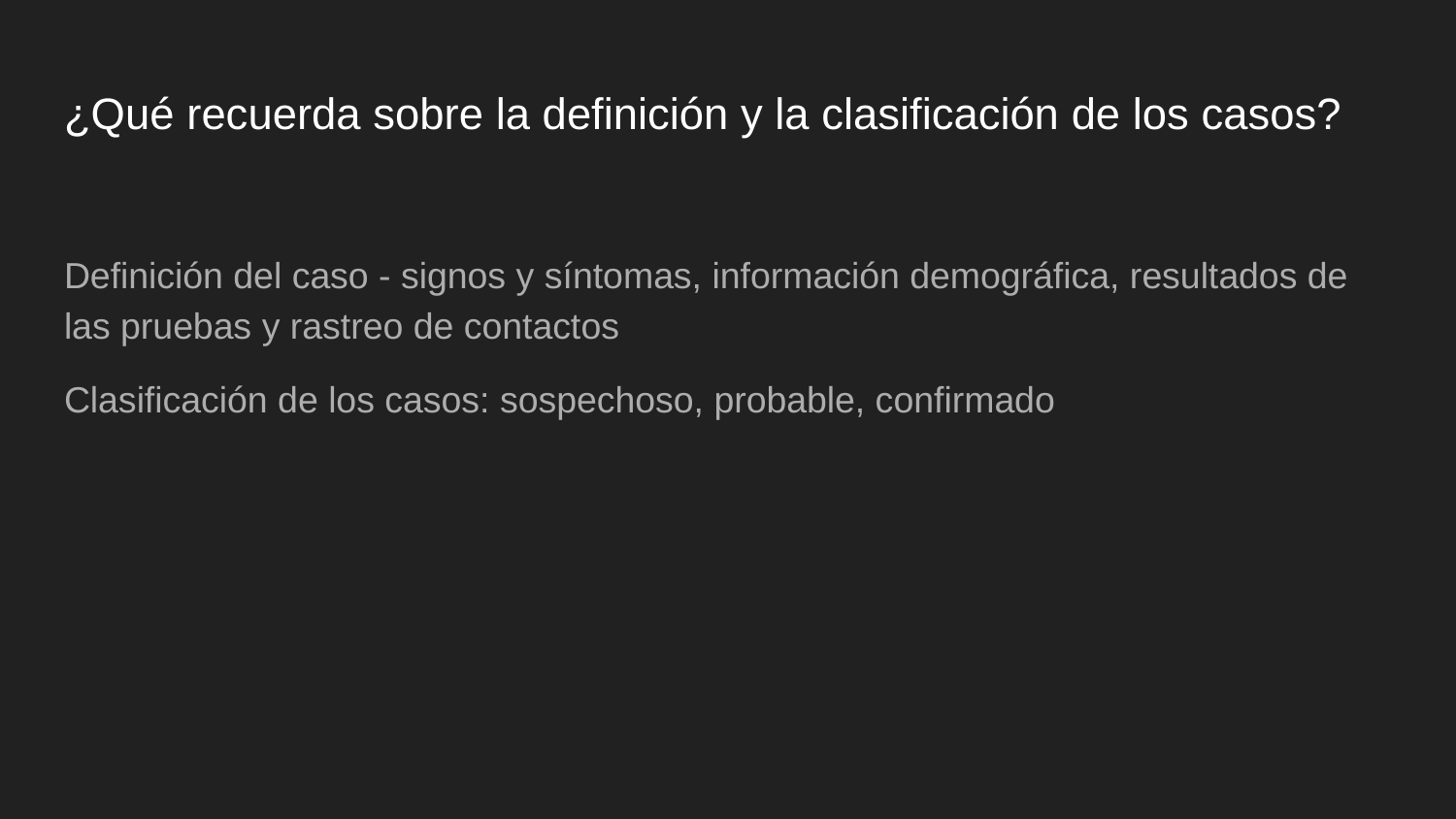

# ¿Qué recuerda sobre la definición y la clasificación de los casos?
Definición del caso - signos y síntomas, información demográfica, resultados de las pruebas y rastreo de contactos
Clasificación de los casos: sospechoso, probable, confirmado